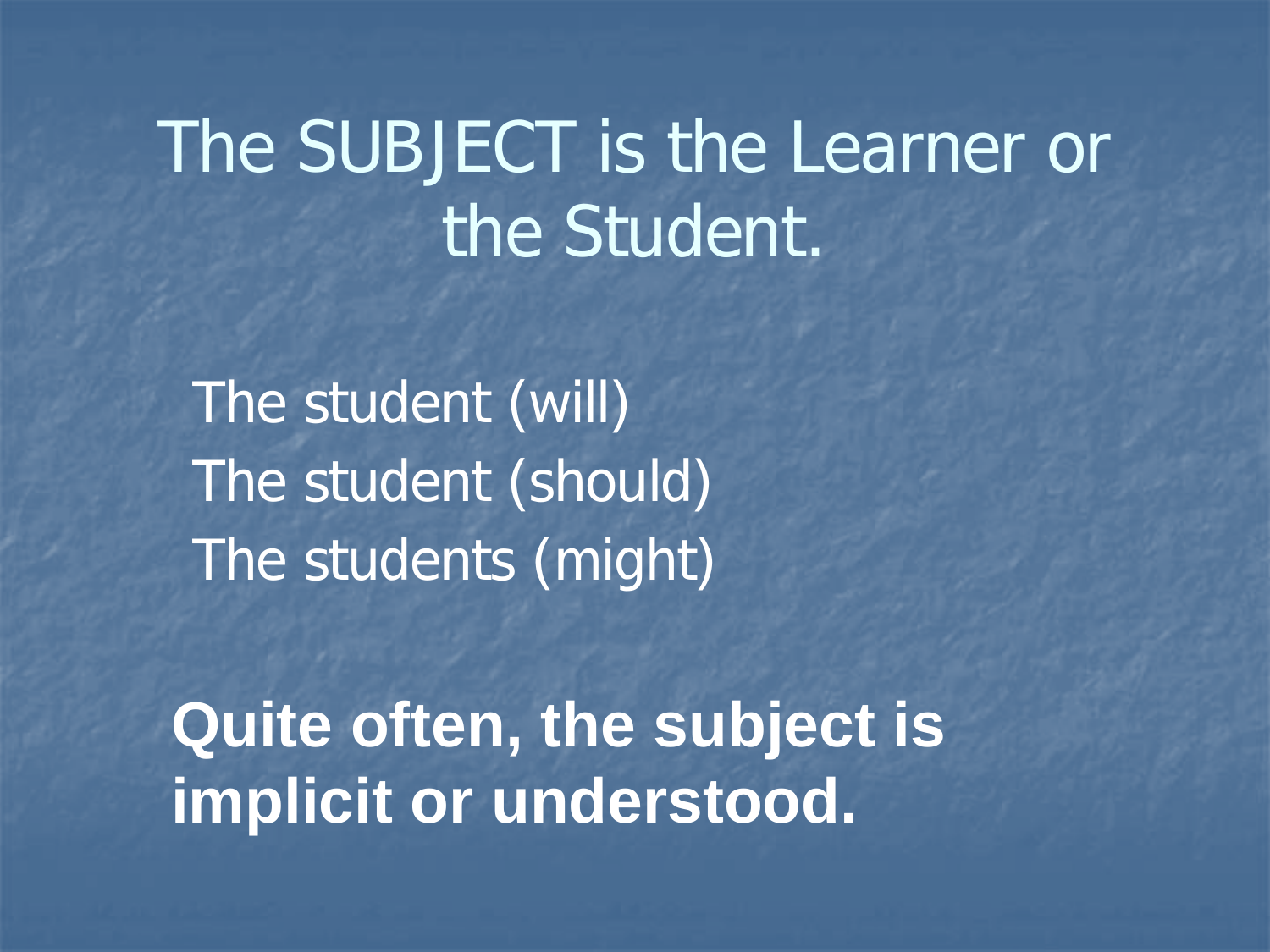

# The SUBJECT is the Learner or the Student.
The student (will)
The student (should)
The students (might)
Quite often, the subject is implicit or understood.